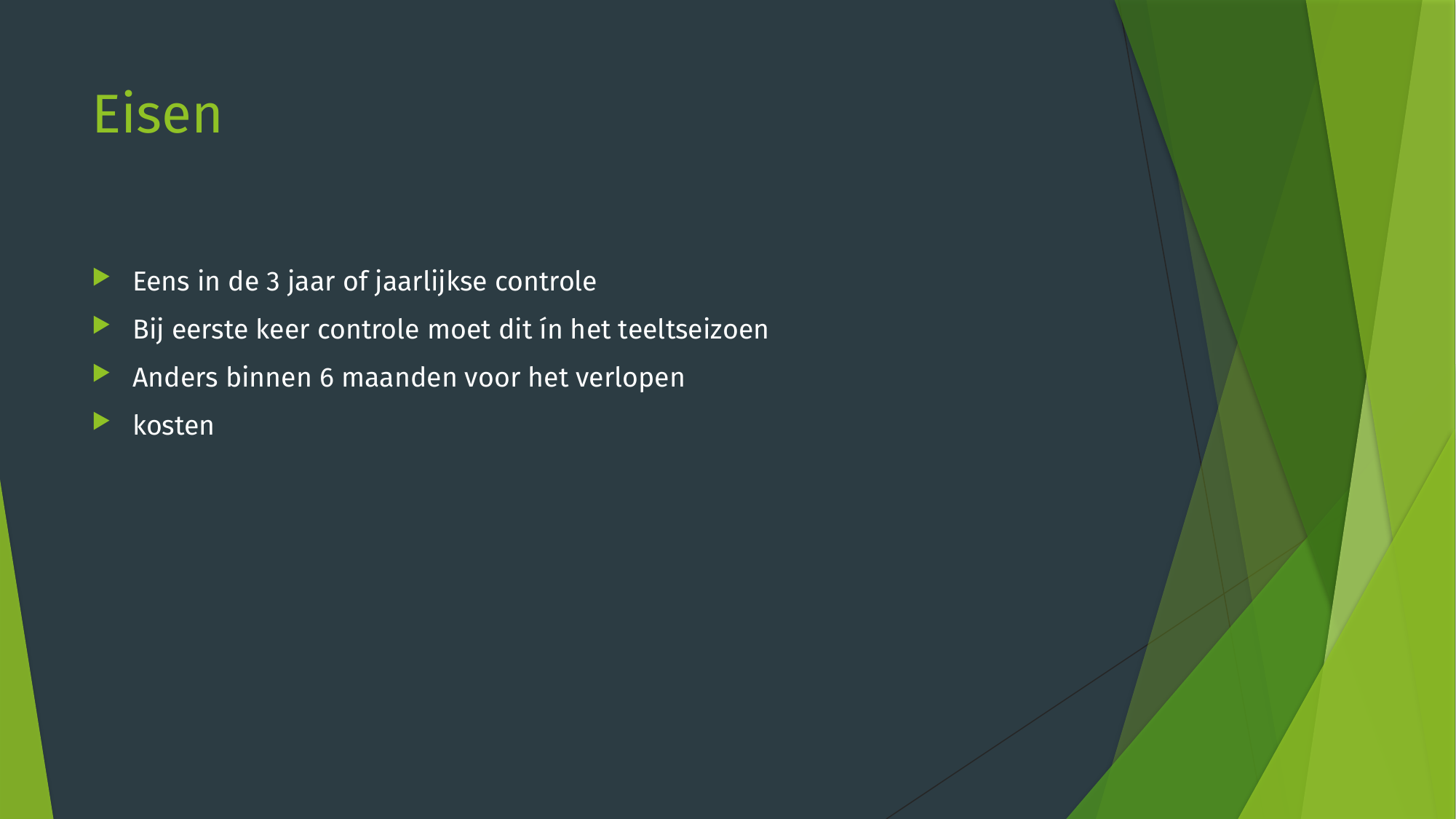

# Eisen
Eens in de 3 jaar of jaarlijkse controle
Bij eerste keer controle moet dit ín het teeltseizoen
Anders binnen 6 maanden voor het verlopen
kosten